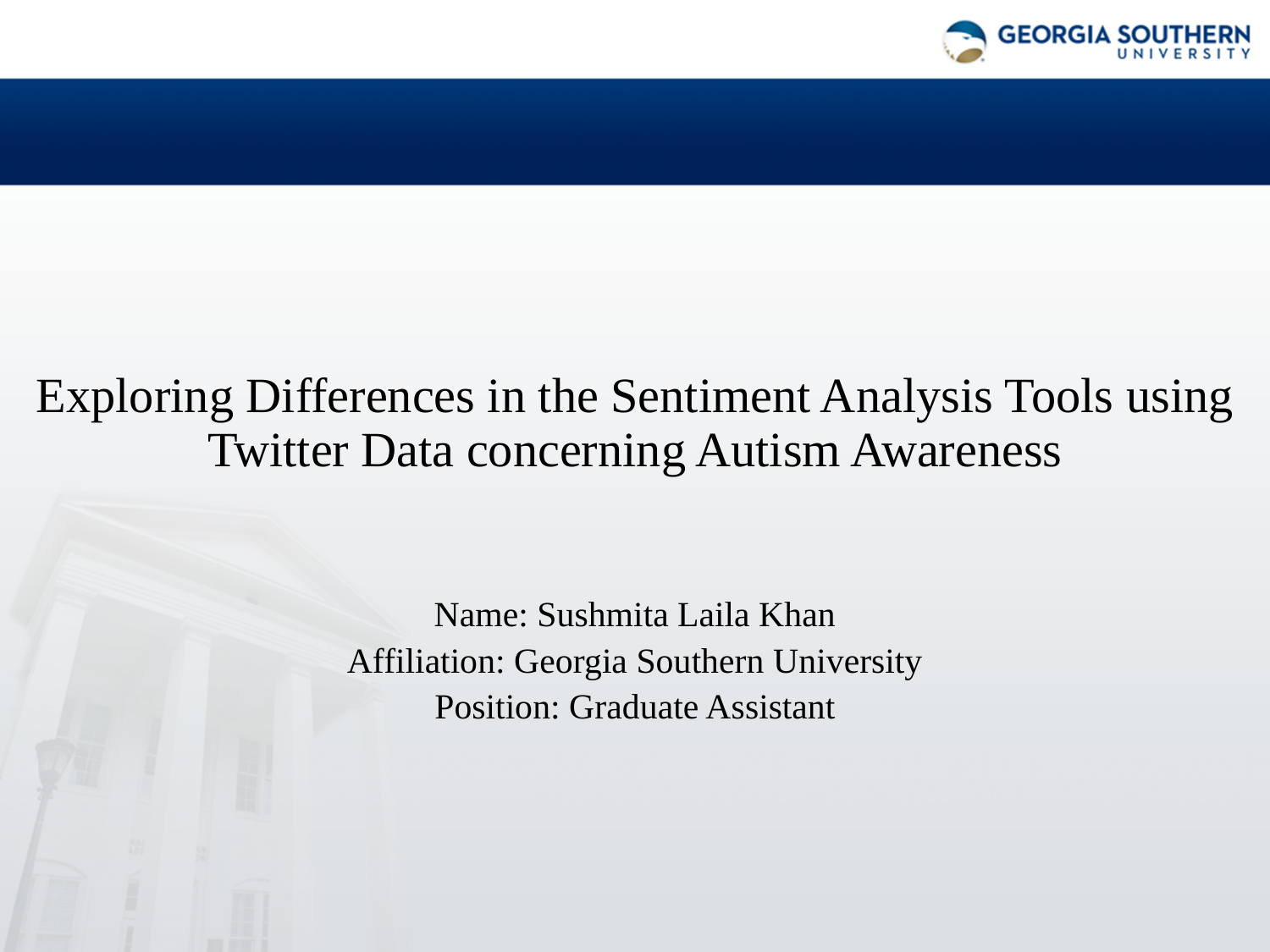

Exploring Differences in the Sentiment Analysis Tools using Twitter Data concerning Autism Awareness

Name: Sushmita Laila Khan
Affiliation: Georgia Southern University
Position: Graduate Assistant